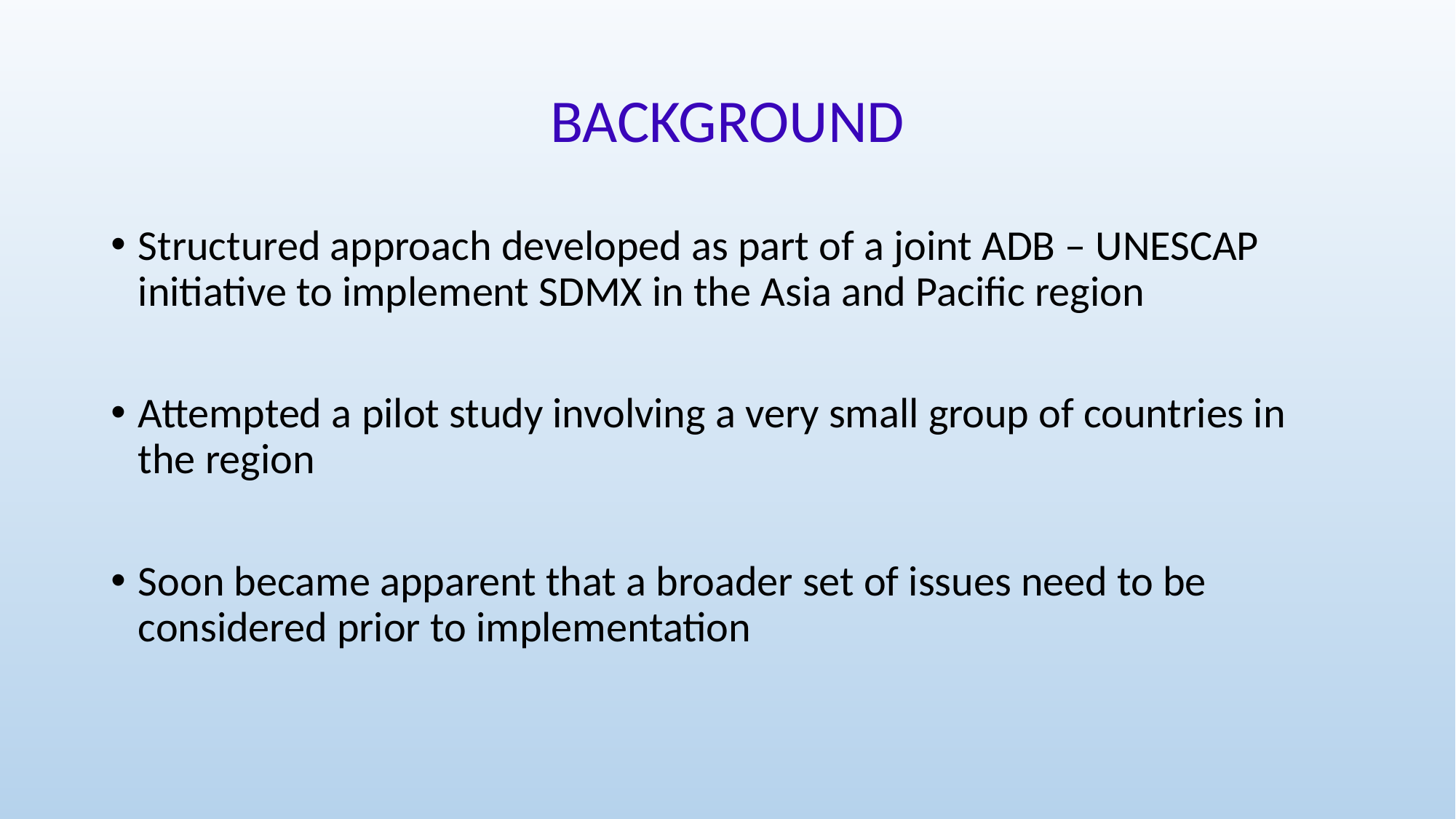

# BACKGROUND
Structured approach developed as part of a joint ADB – UNESCAP initiative to implement SDMX in the Asia and Pacific region

Attempted a pilot study involving a very small group of countries in the region

Soon became apparent that a broader set of issues need to be considered prior to implementation